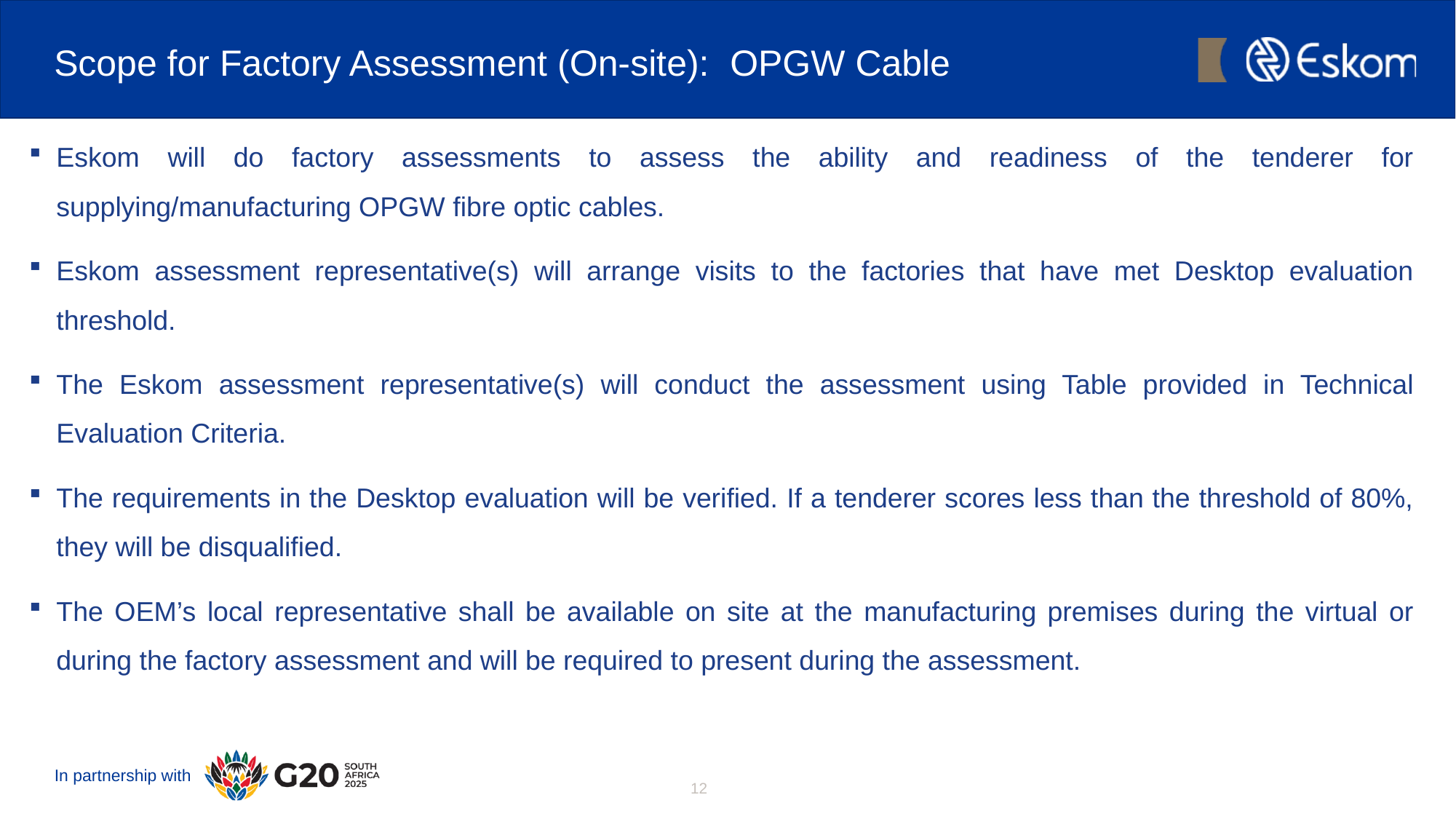

# Scope for Factory Assessment (On-site):  OPGW Cable
Eskom will do factory assessments to assess the ability and readiness of the tenderer for supplying/manufacturing OPGW fibre optic cables.
Eskom assessment representative(s) will arrange visits to the factories that have met Desktop evaluation threshold.
The Eskom assessment representative(s) will conduct the assessment using Table provided in Technical Evaluation Criteria.
The requirements in the Desktop evaluation will be verified. If a tenderer scores less than the threshold of 80%, they will be disqualified.
The OEM’s local representative shall be available on site at the manufacturing premises during the virtual or during the factory assessment and will be required to present during the assessment.

12